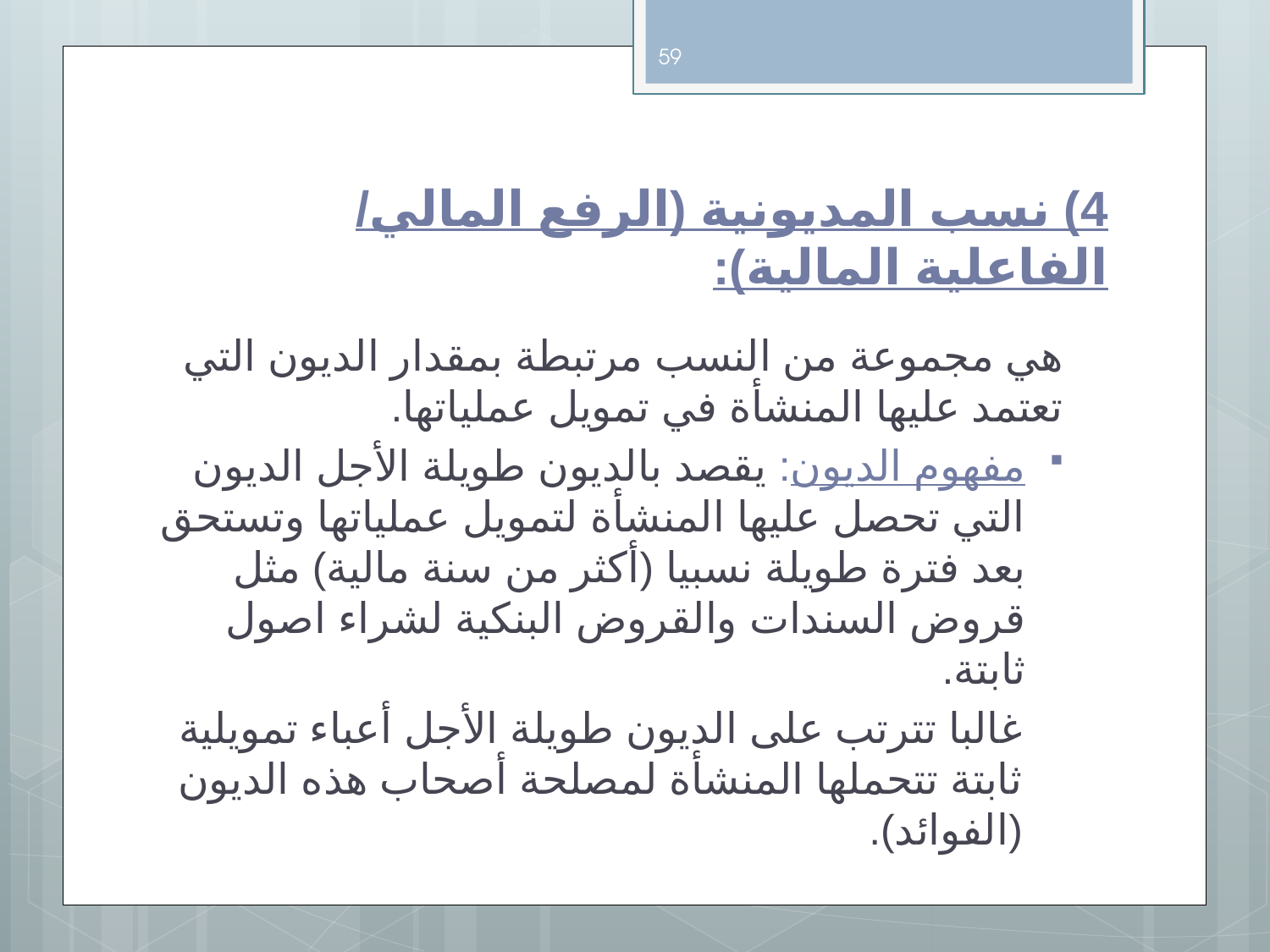

59
# 4) نسب المديونية (الرفع المالي/ الفاعلية المالية):
هي مجموعة من النسب مرتبطة بمقدار الديون التي تعتمد عليها المنشأة في تمويل عملياتها.
مفهوم الديون: يقصد بالديون طويلة الأجل الديون التي تحصل عليها المنشأة لتمويل عملياتها وتستحق بعد فترة طويلة نسبيا (أكثر من سنة مالية) مثل قروض السندات والقروض البنكية لشراء اصول ثابتة.
غالبا تترتب على الديون طويلة الأجل أعباء تمويلية ثابتة تتحملها المنشأة لمصلحة أصحاب هذه الديون (الفوائد).